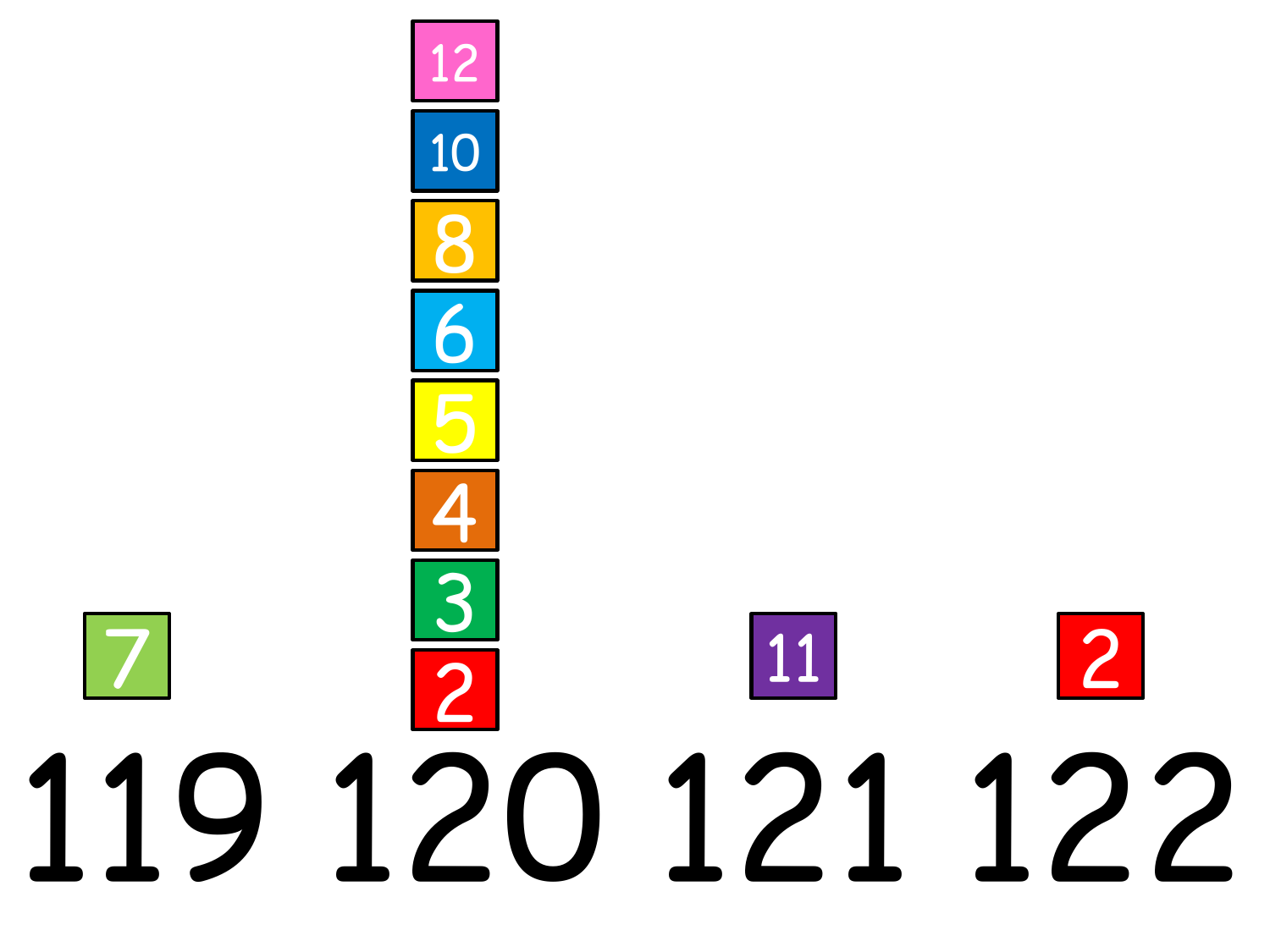

12
10
8
6
5
4
3
2
7
11
2
 119 120 121 122